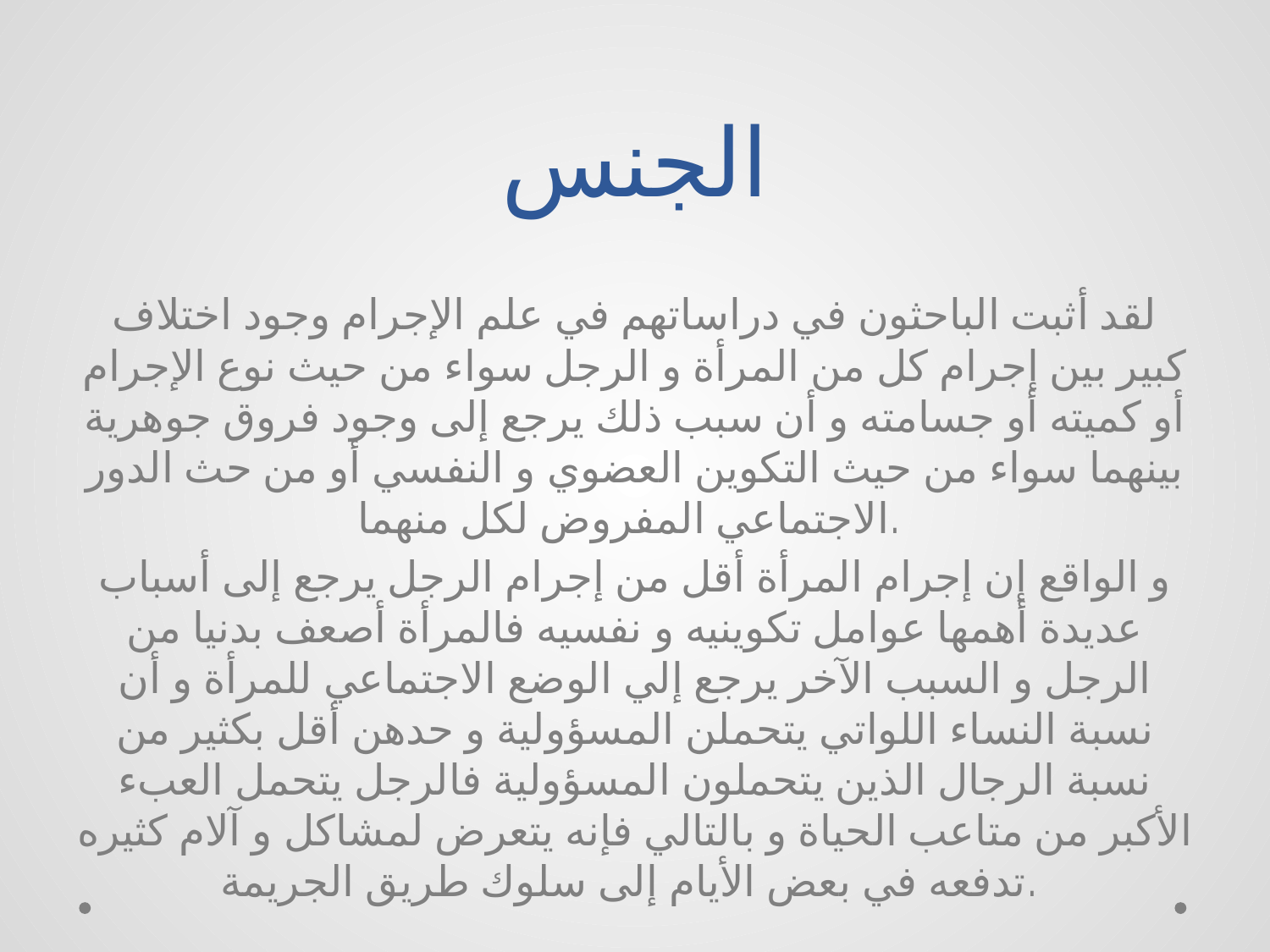

# الجنس

لقد أثبت الباحثون في دراساتهم في علم الإجرام وجود اختلاف كبير بين إجرام كل من المرأة و الرجل سواء من حيث نوع الإجرام أو كميته أو جسامته و أن سبب ذلك يرجع إلى وجود فروق جوهرية بينهما سواء من حيث التكوين العضوي و النفسي أو من حث الدور الاجتماعي المفروض لكل منهما.
و الواقع إن إجرام المرأة أقل من إجرام الرجل يرجع إلى أسباب عديدة أهمها عوامل تكوينيه و نفسيه فالمرأة أصعف بدنيا من الرجل و السبب الآخر يرجع إلي الوضع الاجتماعي للمرأة و أن نسبة النساء اللواتي يتحملن المسؤولية و حدهن أقل بكثير من نسبة الرجال الذين يتحملون المسؤولية فالرجل يتحمل العبء الأكبر من متاعب الحياة و بالتالي فإنه يتعرض لمشاكل و آلام كثيره تدفعه في بعض الأيام إلى سلوك طريق الجريمة.